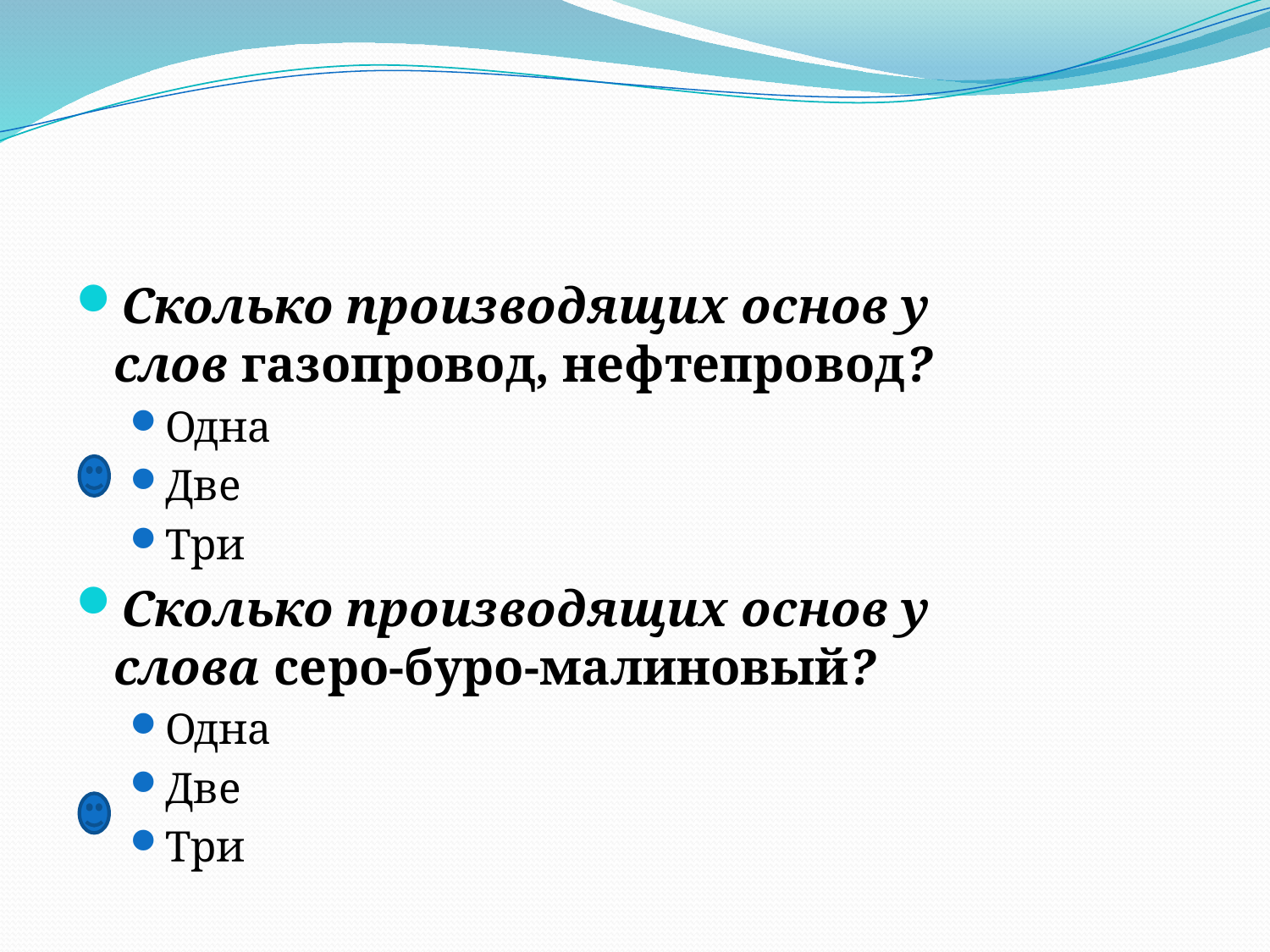

#
Сколько производящих основ у слов газопровод, нефтепровод?
Одна
Две
Три
Сколько производящих основ у слова серо-буро-малиновый?
Одна
Две
Три